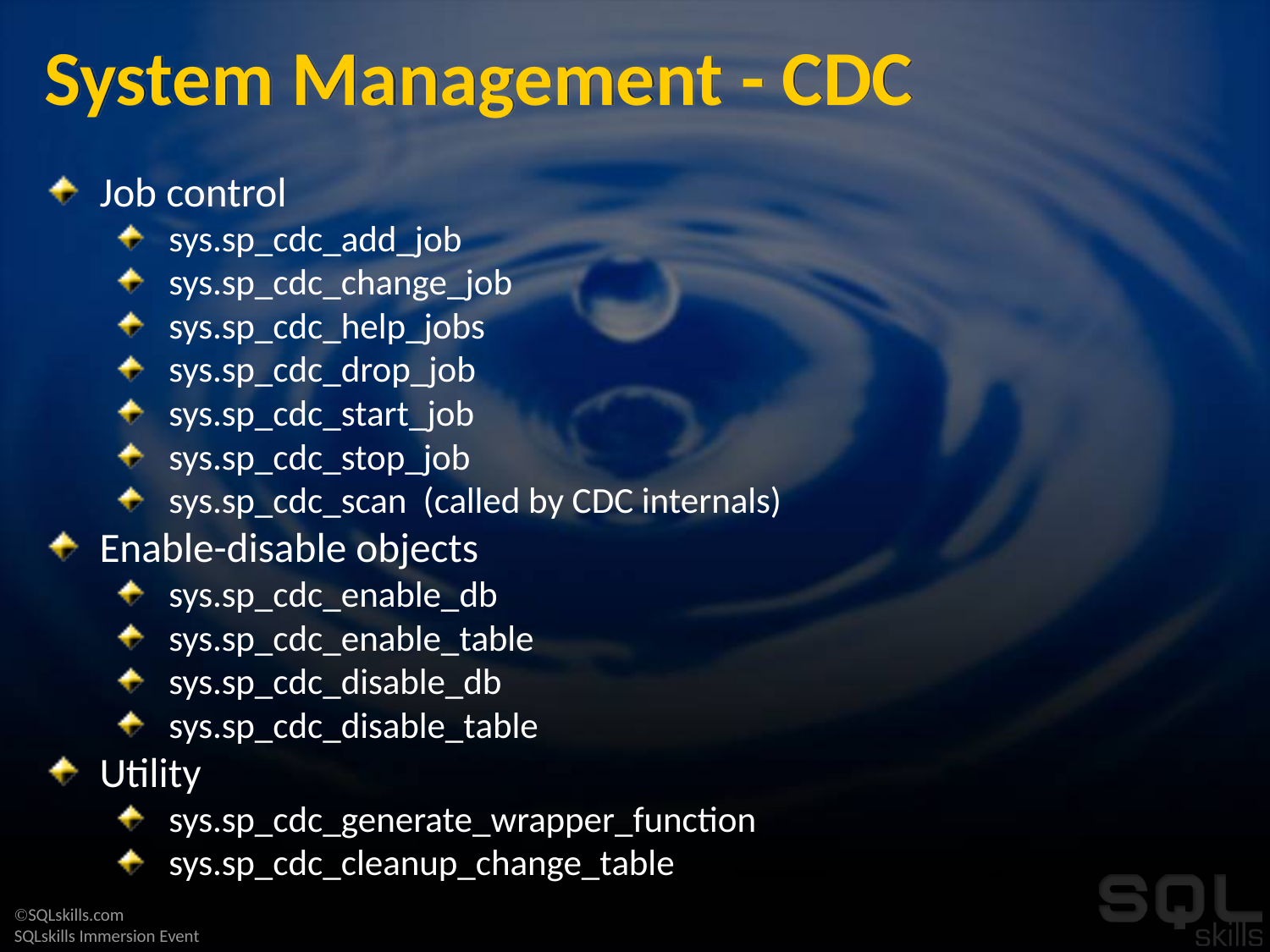

# System Management - CDC
Job control
sys.sp_cdc_add_job
sys.sp_cdc_change_job
sys.sp_cdc_help_jobs
sys.sp_cdc_drop_job
sys.sp_cdc_start_job
sys.sp_cdc_stop_job
sys.sp_cdc_scan  (called by CDC internals)
Enable-disable objects
sys.sp_cdc_enable_db
sys.sp_cdc_enable_table
sys.sp_cdc_disable_db
sys.sp_cdc_disable_table
Utility
sys.sp_cdc_generate_wrapper_function
sys.sp_cdc_cleanup_change_table